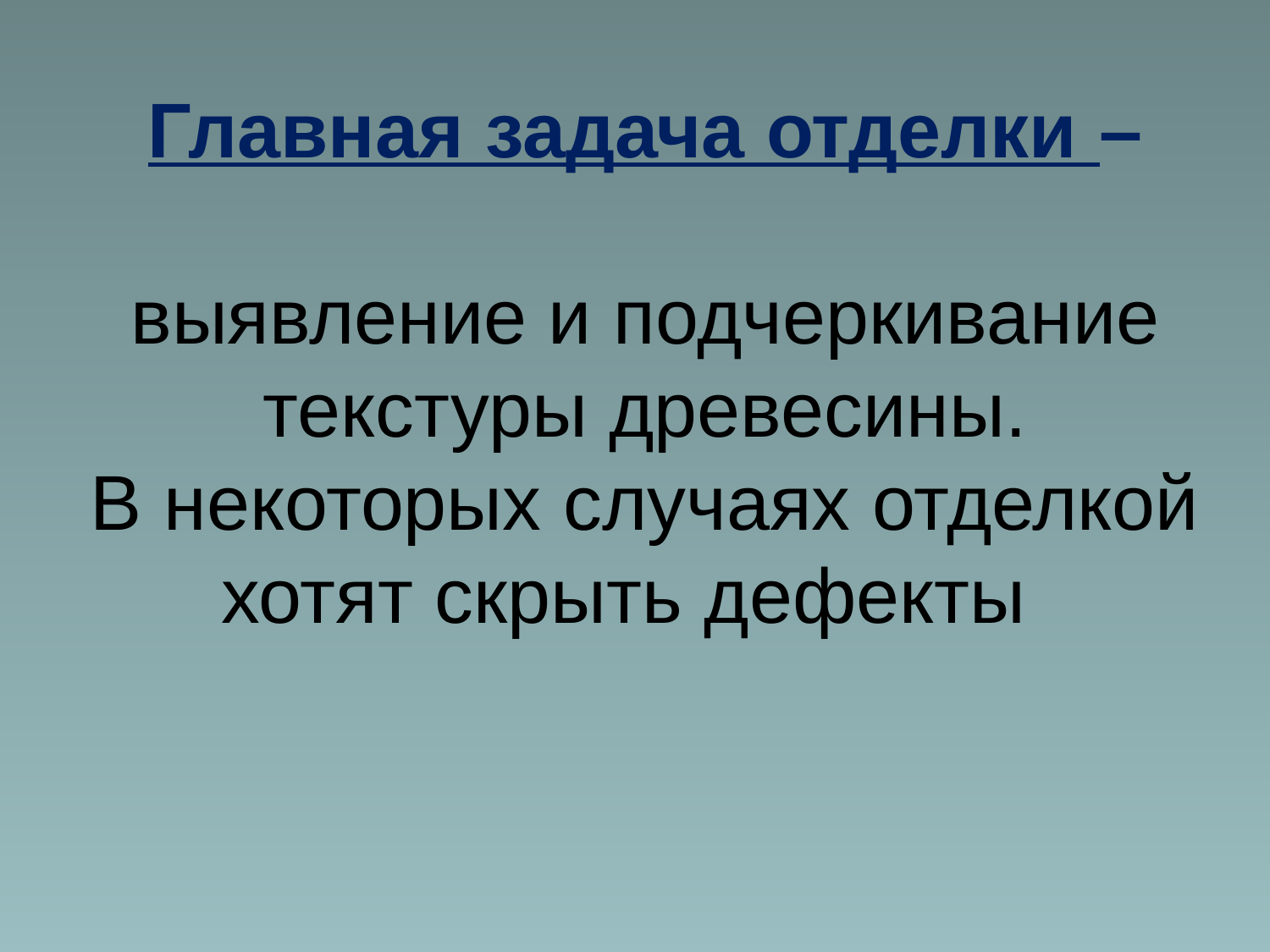

Главная задача отделки –
выявление и подчеркивание текстуры древесины.
В некоторых случаях отделкой хотят скрыть дефекты